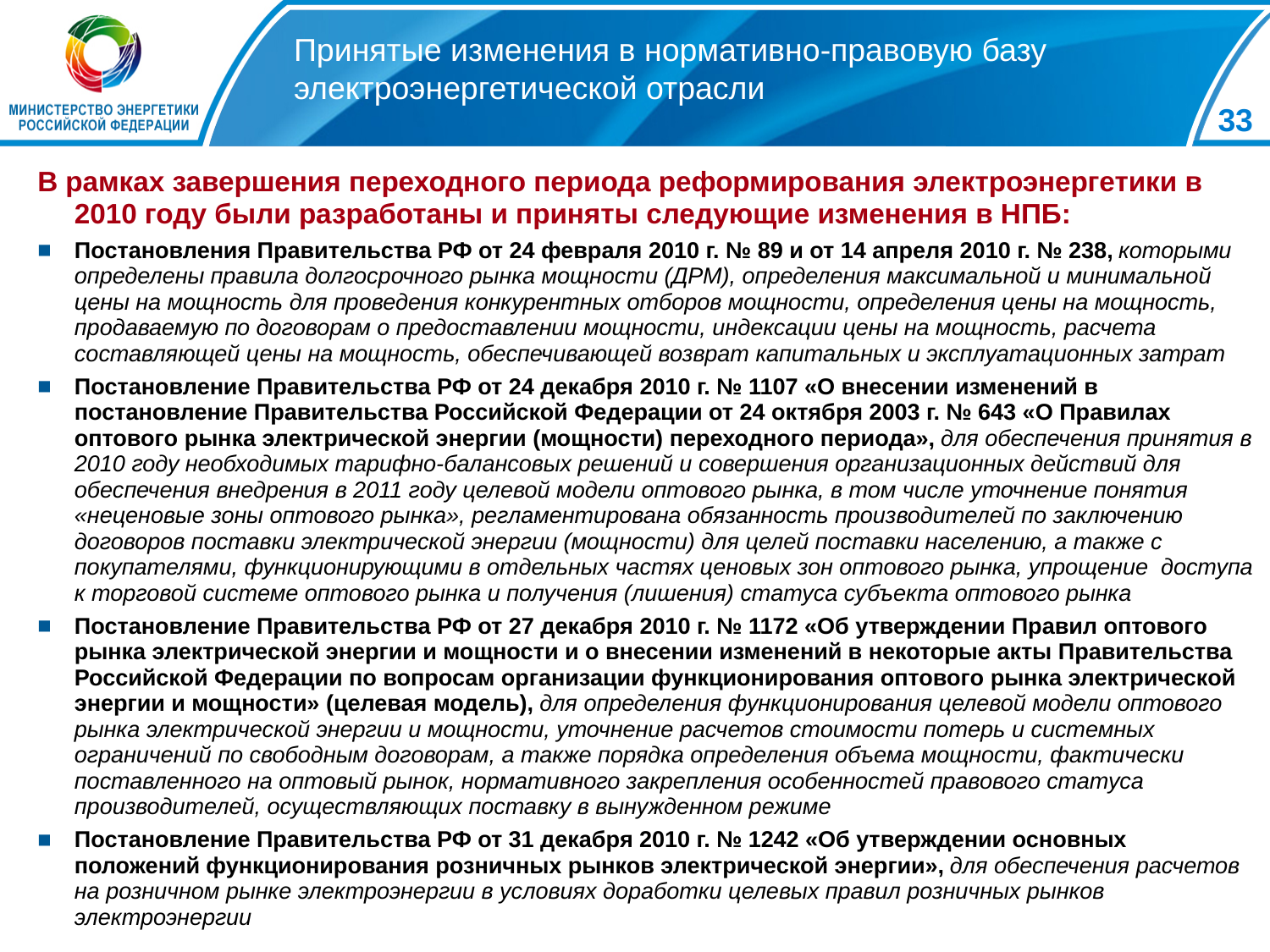

33
# Принятые изменения в нормативно-правовую базу электроэнергетической отрасли
В рамках завершения переходного периода реформирования электроэнергетики в 2010 году были разработаны и приняты следующие изменения в НПБ:
Постановления Правительства РФ от 24 февраля 2010 г. № 89 и от 14 апреля 2010 г. № 238, которыми определены правила долгосрочного рынка мощности (ДРМ), определения максимальной и минимальной цены на мощность для проведения конкурентных отборов мощности, определения цены на мощность, продаваемую по договорам о предоставлении мощности, индексации цены на мощность, расчета составляющей цены на мощность, обеспечивающей возврат капитальных и эксплуатационных затрат
Постановление Правительства РФ от 24 декабря 2010 г. № 1107 «О внесении изменений в постановление Правительства Российской Федерации от 24 октября 2003 г. № 643 «О Правилах оптового рынка электрической энергии (мощности) переходного периода», для обеспечения принятия в 2010 году необходимых тарифно-балансовых решений и совершения организационных действий для обеспечения внедрения в 2011 году целевой модели оптового рынка, в том числе уточнение понятия «неценовые зоны оптового рынка», регламентирована обязанность производителей по заключению договоров поставки электрической энергии (мощности) для целей поставки населению, а также с покупателями, функционирующими в отдельных частях ценовых зон оптового рынка, упрощение  доступа к торговой системе оптового рынка и получения (лишения) статуса субъекта оптового рынка
Постановление Правительства РФ от 27 декабря 2010 г. № 1172 «Об утверждении Правил оптового рынка электрической энергии и мощности и о внесении изменений в некоторые акты Правительства Российской Федерации по вопросам организации функционирования оптового рынка электрической энергии и мощности» (целевая модель), для определения функционирования целевой модели оптового рынка электрической энергии и мощности, уточнение расчетов стоимости потерь и системных ограничений по свободным договорам, а также порядка определения объема мощности, фактически поставленного на оптовый рынок, нормативного закрепления особенностей правового статуса производителей, осуществляющих поставку в вынужденном режиме
Постановление Правительства РФ от 31 декабря 2010 г. № 1242 «Об утверждении основных положений функционирования розничных рынков электрической энергии», для обеспечения расчетов на розничном рынке электроэнергии в условиях доработки целевых правил розничных рынков электроэнергии